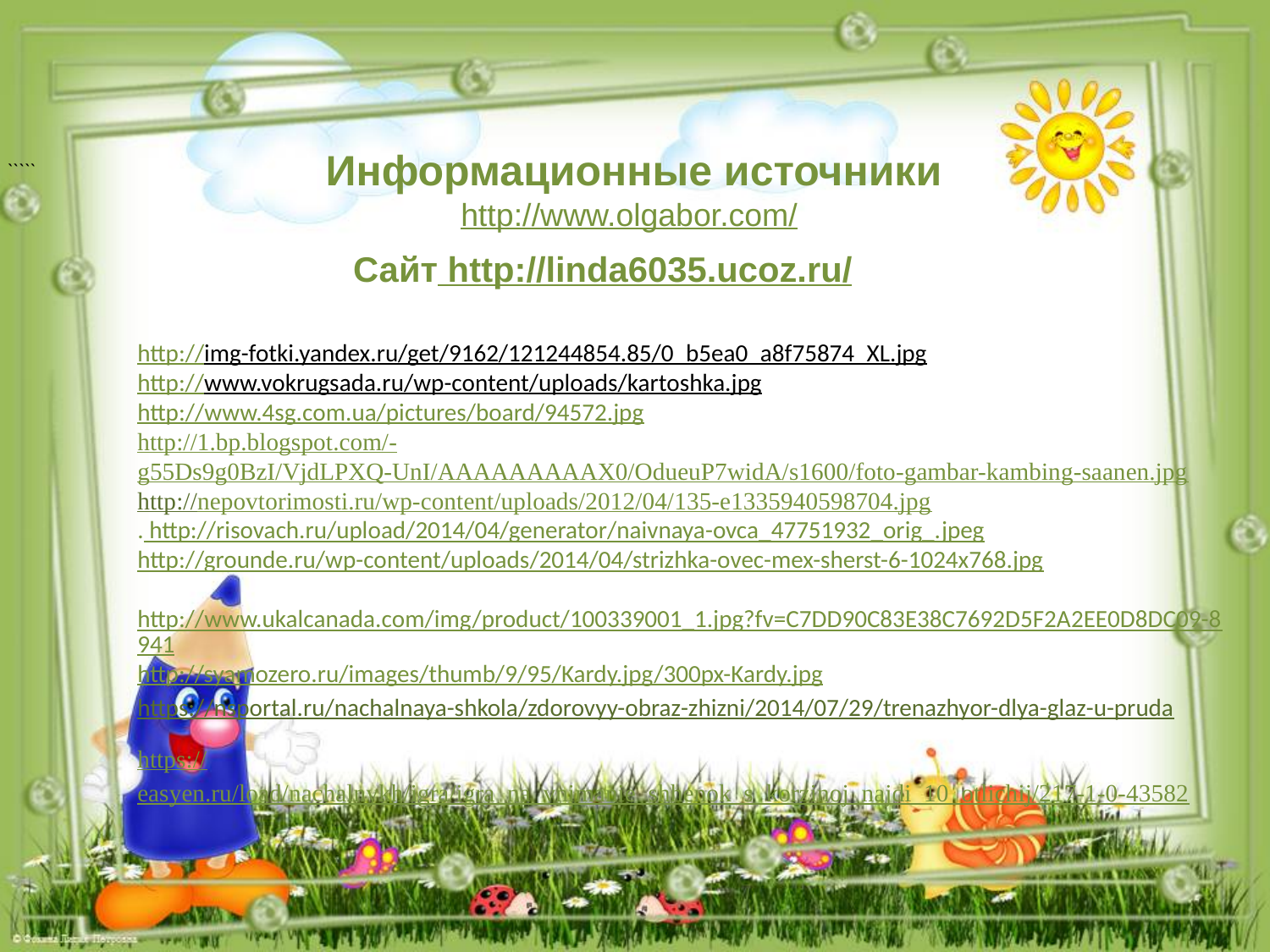

Сайт http://linda6035.ucoz.ru/

Информационные источники
http://www.olgabor.com/
`````

http://img-fotki.yandex.ru/get/9162/121244854.85/0_b5ea0_a8f75874_XL.jpg
http://www.vokrugsada.ru/wp-content/uploads/kartoshka.jpg
http://www.4sg.com.ua/pictures/board/94572.jpg
http://1.bp.blogspot.com/-g55Ds9g0BzI/VjdLPXQ-UnI/AAAAAAAAAX0/OdueuP7widA/s1600/foto-gambar-kambing-saanen.jpg
http://nepovtorimosti.ru/wp-content/uploads/2012/04/135-e1335940598704.jpg
. http://risovach.ru/upload/2014/04/generator/naivnaya-ovca_47751932_orig_.jpeg
http://grounde.ru/wp-content/uploads/2014/04/strizhka-ovec-mex-sherst-6-1024x768.jpg
 http://www.ukalcanada.com/img/product/100339001_1.jpg?fv=C7DD90C83E38C7692D5F2A2EE0D8DC09-8941
http://syamozero.ru/images/thumb/9/95/Kardy.jpg/300px-Kardy.jpg
https://nsportal.ru/nachalnaya-shkola/zdorovyy-obraz-zhizni/2014/07/29/trenazhyor-dlya-glaz-u-pruda
https://easyen.ru/load/nachalnykh/igra/igra_na_vnimanie_shhenok_s_korzinoj_najdi_10_otlichij/217-1-0-43582